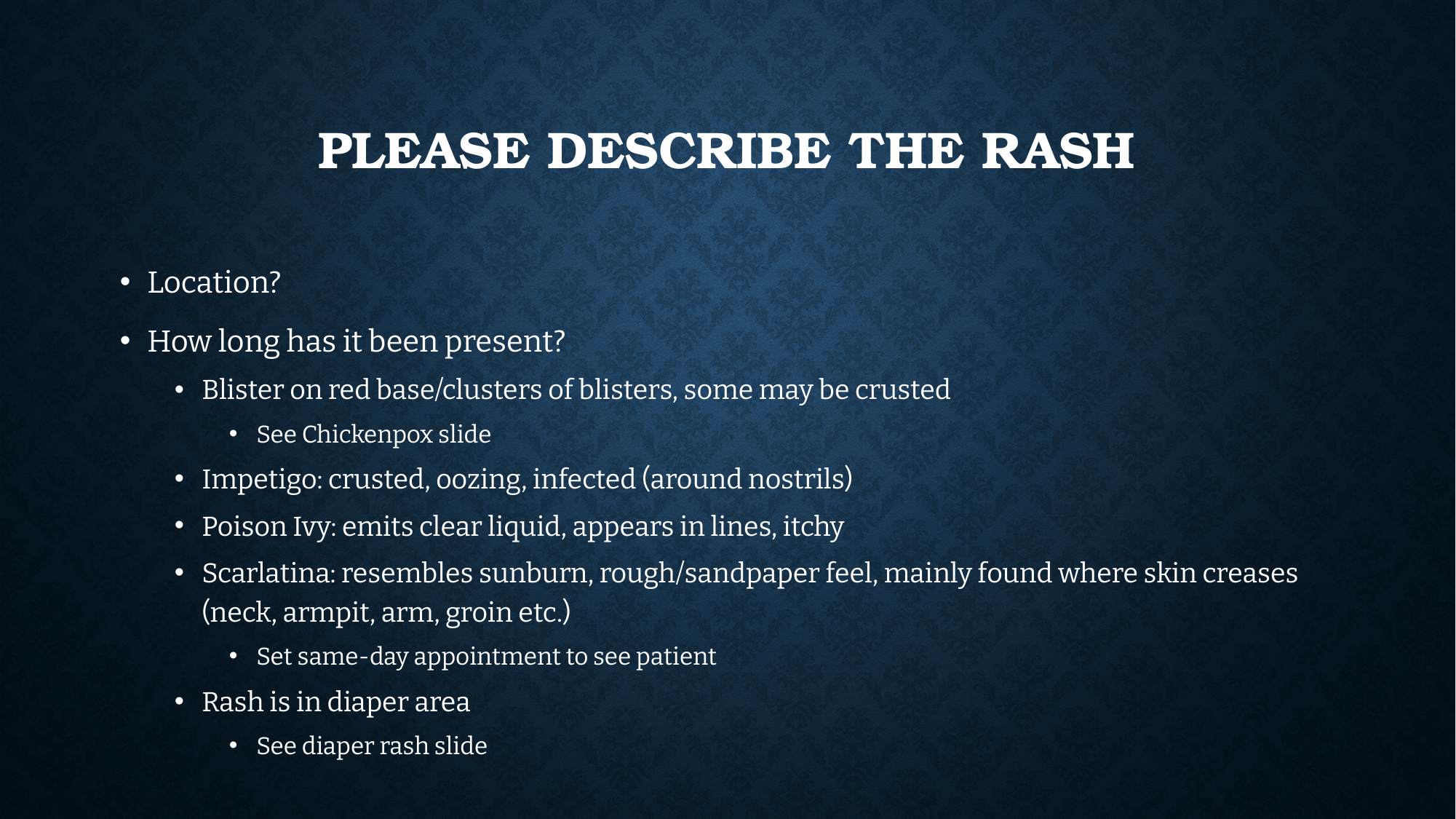

# Please Describe the Rash
Location?
How long has it been present?
Blister on red base/clusters of blisters, some may be crusted
See Chickenpox slide
Impetigo: crusted, oozing, infected (around nostrils)
Poison Ivy: emits clear liquid, appears in lines, itchy
Scarlatina: resembles sunburn, rough/sandpaper feel, mainly found where skin creases (neck, armpit, arm, groin etc.)
Set same-day appointment to see patient
Rash is in diaper area
See diaper rash slide